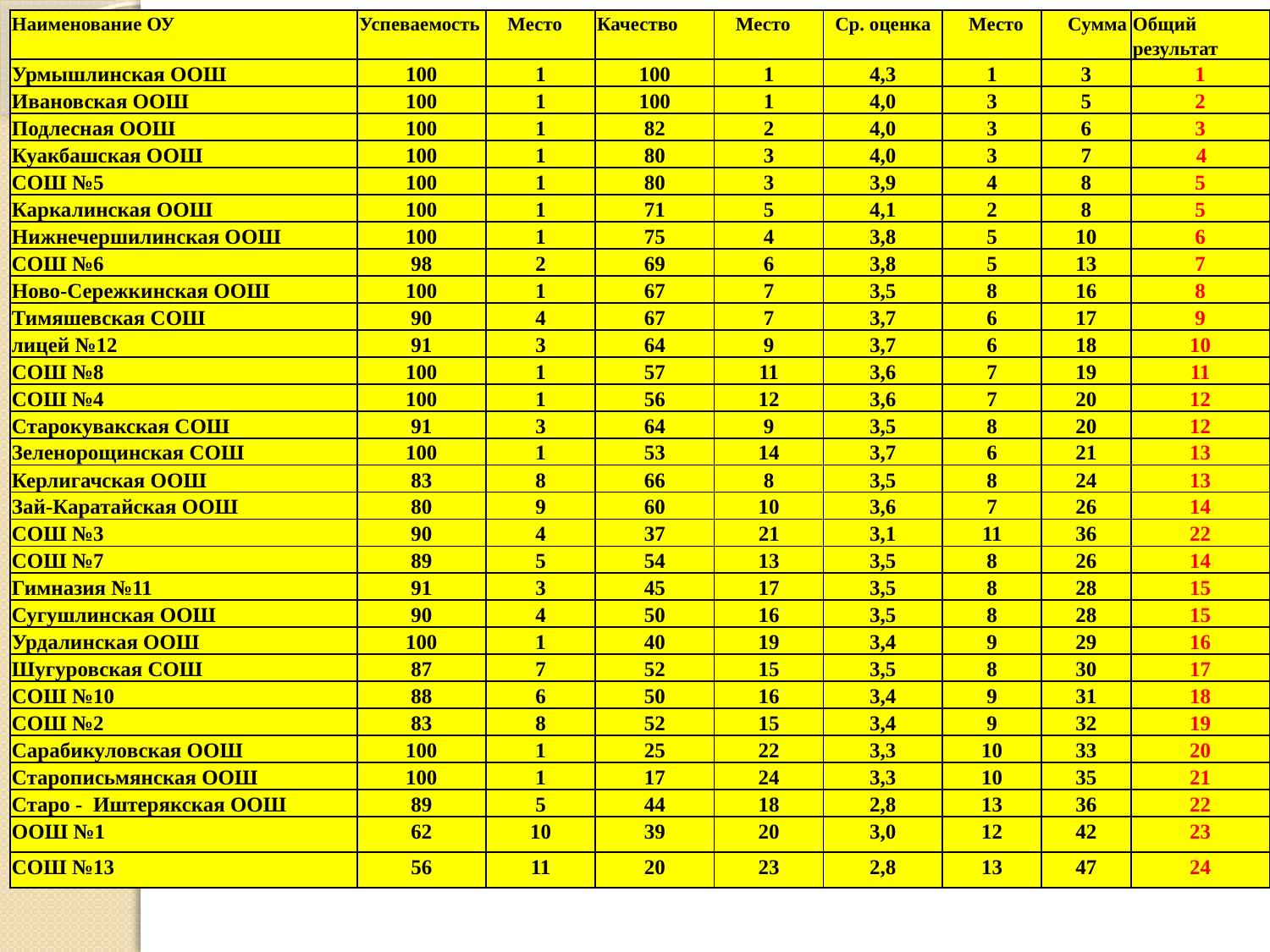

#
| Наименование ОУ | Успеваемость | Место | Качество | Место | Ср. оценка | Место | Сумма | Общий результат |
| --- | --- | --- | --- | --- | --- | --- | --- | --- |
| Урмышлинская ООШ | 100 | 1 | 100 | 1 | 4,3 | 1 | 3 | 1 |
| Ивановская ООШ | 100 | 1 | 100 | 1 | 4,0 | 3 | 5 | 2 |
| Подлесная ООШ | 100 | 1 | 82 | 2 | 4,0 | 3 | 6 | 3 |
| Куакбашская ООШ | 100 | 1 | 80 | 3 | 4,0 | 3 | 7 | 4 |
| СОШ №5 | 100 | 1 | 80 | 3 | 3,9 | 4 | 8 | 5 |
| Каркалинская ООШ | 100 | 1 | 71 | 5 | 4,1 | 2 | 8 | 5 |
| Нижнечершилинская ООШ | 100 | 1 | 75 | 4 | 3,8 | 5 | 10 | 6 |
| СОШ №6 | 98 | 2 | 69 | 6 | 3,8 | 5 | 13 | 7 |
| Ново-Сережкинская ООШ | 100 | 1 | 67 | 7 | 3,5 | 8 | 16 | 8 |
| Тимяшевская СОШ | 90 | 4 | 67 | 7 | 3,7 | 6 | 17 | 9 |
| лицей №12 | 91 | 3 | 64 | 9 | 3,7 | 6 | 18 | 10 |
| СОШ №8 | 100 | 1 | 57 | 11 | 3,6 | 7 | 19 | 11 |
| СОШ №4 | 100 | 1 | 56 | 12 | 3,6 | 7 | 20 | 12 |
| Старокувакская СОШ | 91 | 3 | 64 | 9 | 3,5 | 8 | 20 | 12 |
| Зеленорощинская СОШ | 100 | 1 | 53 | 14 | 3,7 | 6 | 21 | 13 |
| Керлигачская ООШ | 83 | 8 | 66 | 8 | 3,5 | 8 | 24 | 13 |
| Зай-Каратайская ООШ | 80 | 9 | 60 | 10 | 3,6 | 7 | 26 | 14 |
| СОШ №3 | 90 | 4 | 37 | 21 | 3,1 | 11 | 36 | 22 |
| СОШ №7 | 89 | 5 | 54 | 13 | 3,5 | 8 | 26 | 14 |
| Гимназия №11 | 91 | 3 | 45 | 17 | 3,5 | 8 | 28 | 15 |
| Сугушлинская ООШ | 90 | 4 | 50 | 16 | 3,5 | 8 | 28 | 15 |
| Урдалинская ООШ | 100 | 1 | 40 | 19 | 3,4 | 9 | 29 | 16 |
| Шугуровская СОШ | 87 | 7 | 52 | 15 | 3,5 | 8 | 30 | 17 |
| СОШ №10 | 88 | 6 | 50 | 16 | 3,4 | 9 | 31 | 18 |
| СОШ №2 | 83 | 8 | 52 | 15 | 3,4 | 9 | 32 | 19 |
| Сарабикуловская ООШ | 100 | 1 | 25 | 22 | 3,3 | 10 | 33 | 20 |
| Старописьмянская ООШ | 100 | 1 | 17 | 24 | 3,3 | 10 | 35 | 21 |
| Старо - Иштерякская ООШ | 89 | 5 | 44 | 18 | 2,8 | 13 | 36 | 22 |
| ООШ №1 | 62 | 10 | 39 | 20 | 3,0 | 12 | 42 | 23 |
| СОШ №13 | 56 | 11 | 20 | 23 | 2,8 | 13 | 47 | 24 |